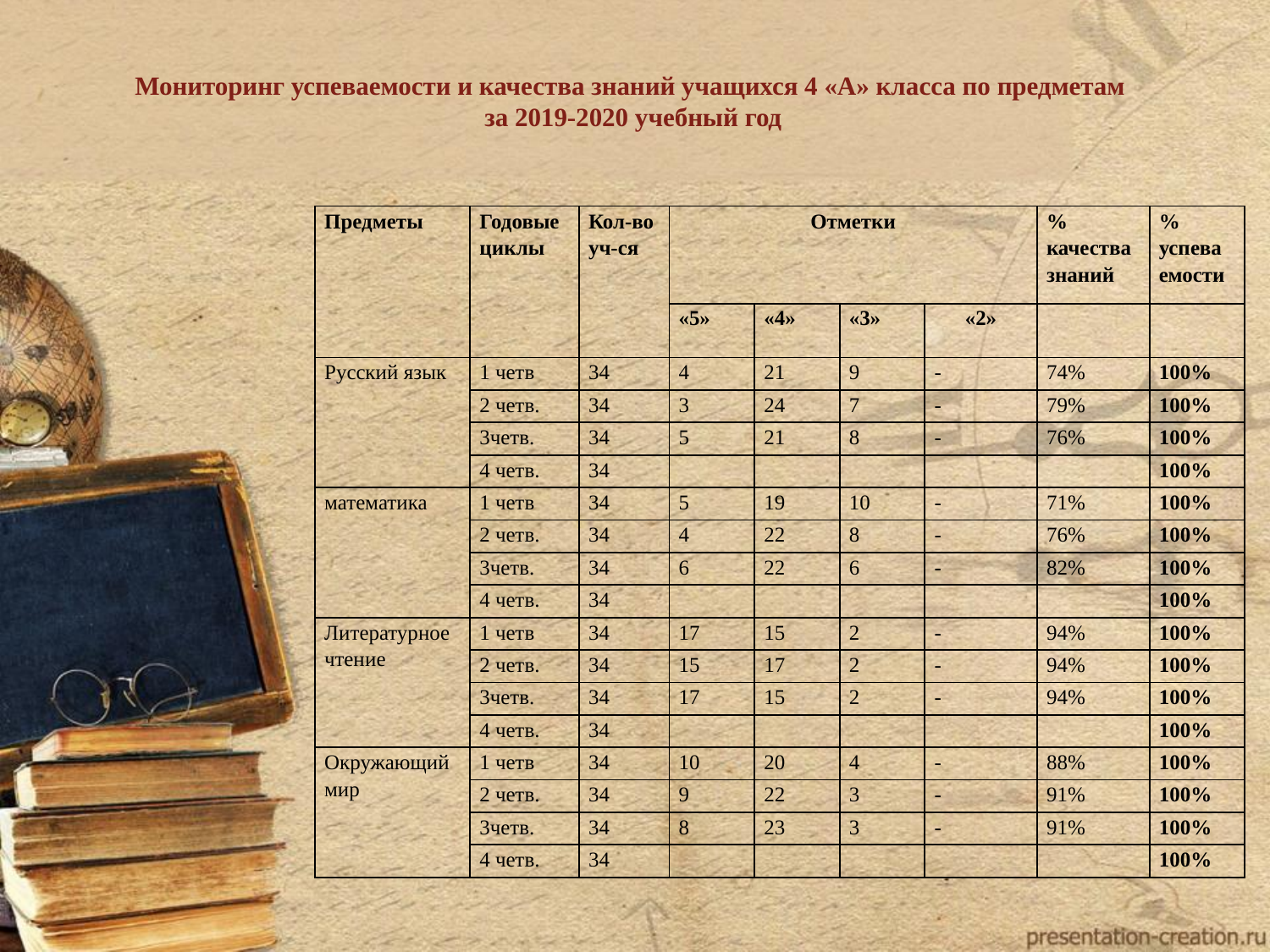

# Мониторинг успеваемости и качества знаний учащихся 4 «А» класса по предметам за 2019-2020 учебный год
| Предметы | Годовые циклы | Кол-во уч-ся | Отметки |  |  |  | % качества знаний | % успева емости |
| --- | --- | --- | --- | --- | --- | --- | --- | --- |
|  |  |  | «5» | «4» | «3» | «2» |  |  |
| Русский язык | 1 четв | 34 | 4 | 21 | 9 | - | 74% | 100% |
|  | 2 четв. | 34 | 3 | 24 | 7 | - | 79% | 100% |
|  | 3четв. | 34 | 5 | 21 | 8 | - | 76% | 100% |
|  | 4 четв. | 34 |  |  |  |  |  | 100% |
| математика | 1 четв | 34 | 5 | 19 | 10 | - | 71% | 100% |
|  | 2 четв. | 34 | 4 | 22 | 8 | - | 76% | 100% |
|  | 3четв. | 34 | 6 | 22 | 6 | - | 82% | 100% |
|  | 4 четв. | 34 |  |  |  |  |  | 100% |
| Литературное чтение | 1 четв | 34 | 17 | 15 | 2 | - | 94% | 100% |
|  | 2 четв. | 34 | 15 | 17 | 2 | - | 94% | 100% |
|  | 3четв. | 34 | 17 | 15 | 2 | - | 94% | 100% |
|  | 4 четв. | 34 |  |  |  |  |  | 100% |
| Окружающий мир | 1 четв | 34 | 10 | 20 | 4 | - | 88% | 100% |
|  | 2 четв. | 34 | 9 | 22 | 3 | - | 91% | 100% |
|  | 3четв. | 34 | 8 | 23 | 3 | - | 91% | 100% |
|  | 4 четв. | 34 |  |  |  |  |  | 100% |